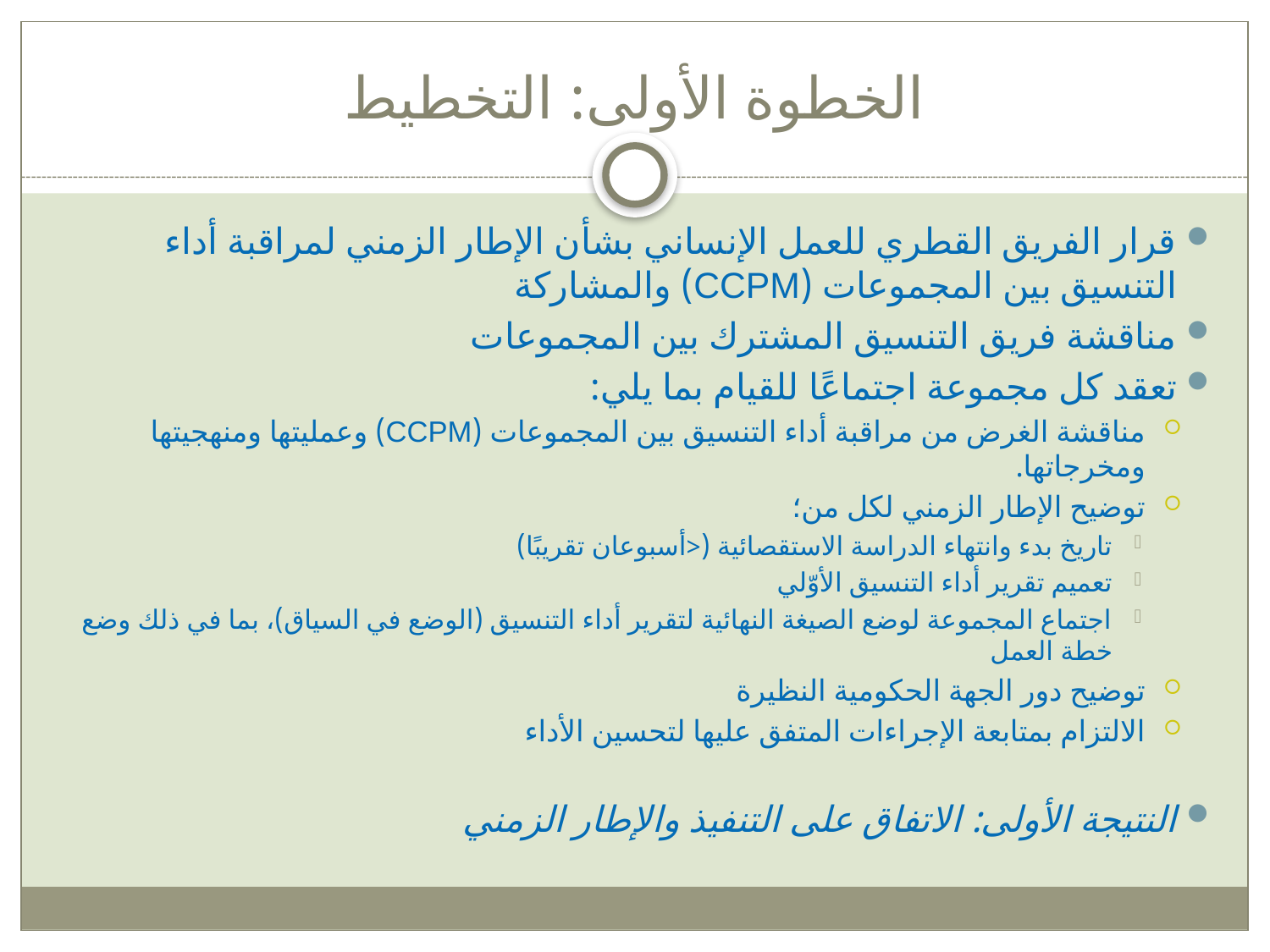

# الخطوة الأولى: التخطيط
قرار الفريق القطري للعمل الإنساني بشأن الإطار الزمني لمراقبة أداء التنسيق بين المجموعات (CCPM) والمشاركة
مناقشة فريق التنسيق المشترك بين المجموعات
تعقد كل مجموعة اجتماعًا للقيام بما يلي:
مناقشة الغرض من مراقبة أداء التنسيق بين المجموعات (CCPM) وعمليتها ومنهجيتها ومخرجاتها.
توضيح الإطار الزمني لكل من؛
تاريخ بدء وانتهاء الدراسة الاستقصائية (<أسبوعان تقريبًا)
تعميم تقرير أداء التنسيق الأوّلي
اجتماع المجموعة لوضع الصيغة النهائية لتقرير أداء التنسيق (الوضع في السياق)، بما في ذلك وضع خطة العمل
توضيح دور الجهة الحكومية النظيرة
الالتزام بمتابعة الإجراءات المتفق عليها لتحسين الأداء

النتيجة الأولى: الاتفاق على التنفيذ والإطار الزمني